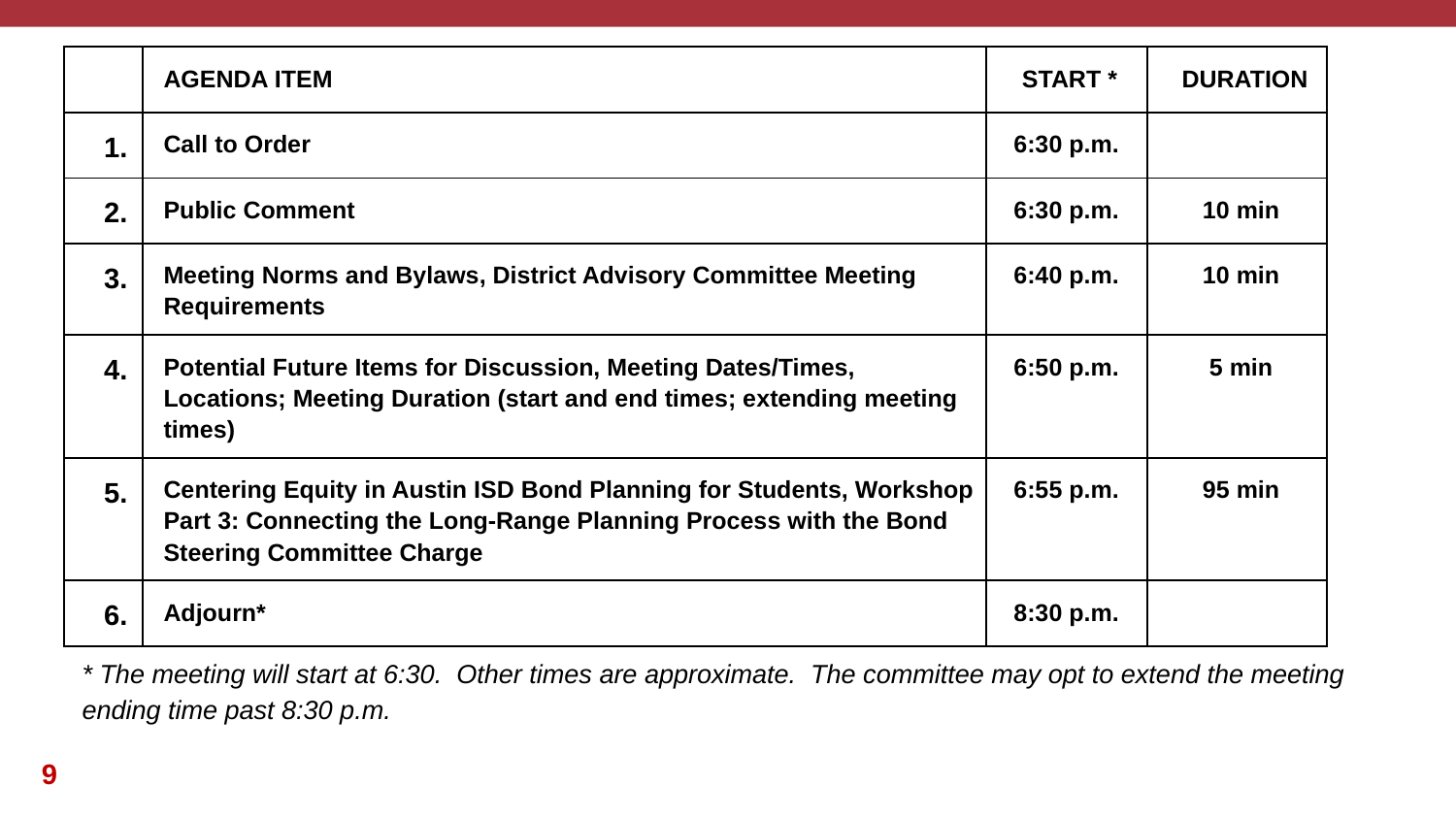

|  | AGENDA ITEM | START \* | DURATION |
| --- | --- | --- | --- |
| 1. | Call to Order | 6:30 p.m. |  |
| 2. | Public Comment | 6:30 p.m. | 10 min |
| 3. | Meeting Norms and Bylaws, District Advisory Committee Meeting Requirements | 6:40 p.m. | 10 min |
| 4. | Potential Future Items for Discussion, Meeting Dates/Times, Locations; Meeting Duration (start and end times; extending meeting times) | 6:50 p.m. | 5 min |
| 5. | Centering Equity in Austin ISD Bond Planning for Students, Workshop Part 3: Connecting the Long-Range Planning Process with the Bond Steering Committee Charge | 6:55 p.m. | 95 min |
| 6. | Adjourn\* | 8:30 p.m. |  |
* The meeting will start at 6:30.  Other times are approximate.  The committee may opt to extend the meeting ending time past 8:30 p.m.